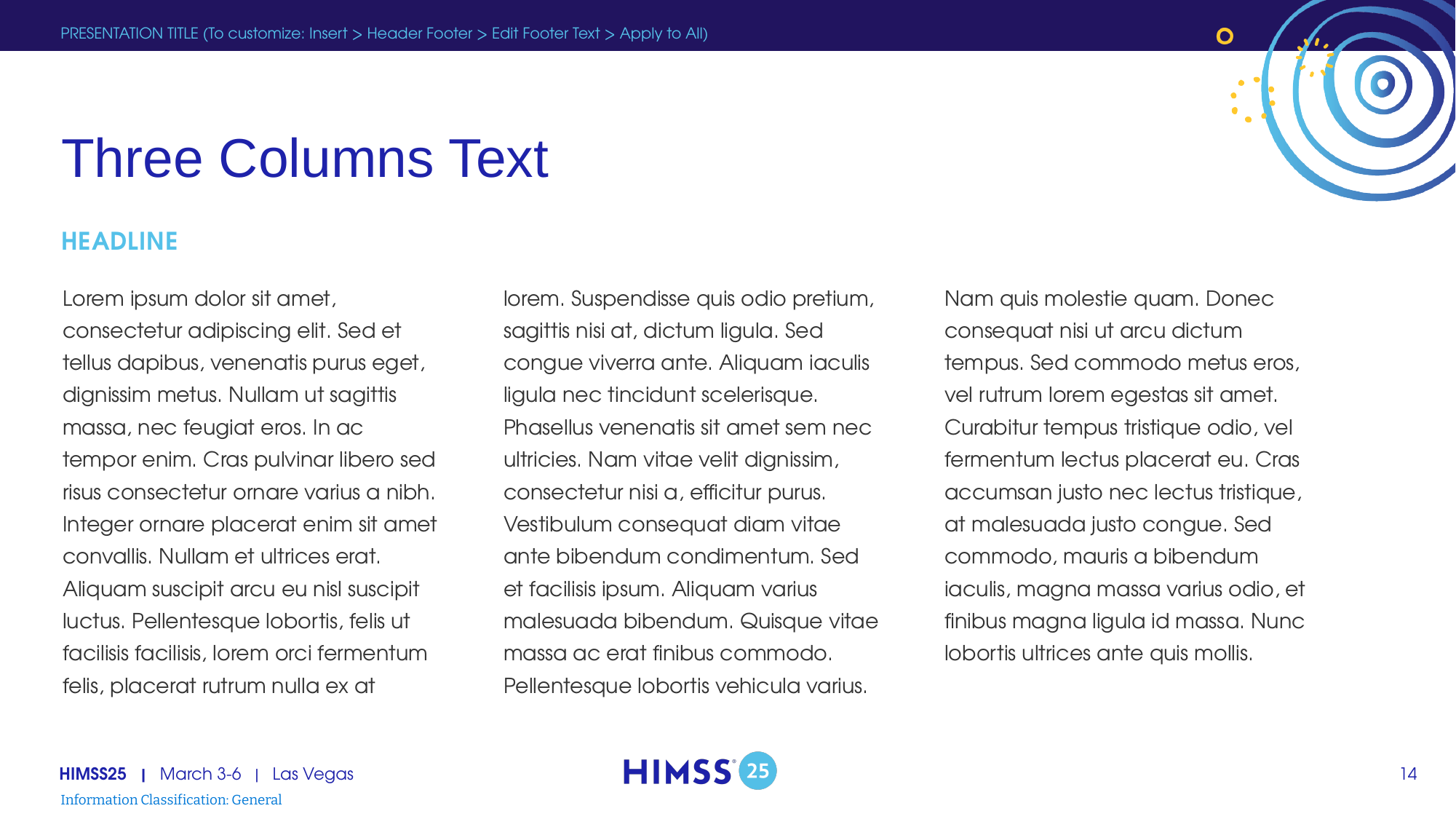

PRESENTATION TITLE (To customize: Insert > Header Footer > Edit Footer Text > Apply to All)
# Three Columns Text
HEADLINE
Lorem ipsum dolor sit amet, consectetur adipiscing elit. Sed et tellus dapibus, venenatis purus eget, dignissim metus. Nullam ut sagittis massa, nec feugiat eros. In ac tempor enim. Cras pulvinar libero sed risus consectetur ornare varius a nibh. Integer ornare placerat enim sit amet convallis. Nullam et ultrices erat. Aliquam suscipit arcu eu nisl suscipit luctus. Pellentesque lobortis, felis ut facilisis facilisis, lorem orci fermentum felis, placerat rutrum nulla ex at lorem. Suspendisse quis odio pretium, sagittis nisi at, dictum ligula. Sed congue viverra ante. Aliquam iaculis ligula nec tincidunt scelerisque. Phasellus venenatis sit amet sem nec ultricies. Nam vitae velit dignissim, consectetur nisi a, efficitur purus. Vestibulum consequat diam vitae ante bibendum condimentum. Sed et facilisis ipsum. Aliquam varius malesuada bibendum. Quisque vitae massa ac erat finibus commodo. Pellentesque lobortis vehicula varius. Nam quis molestie quam. Donec consequat nisi ut arcu dictum tempus. Sed commodo metus eros, vel rutrum lorem egestas sit amet. Curabitur tempus tristique odio, vel fermentum lectus placerat eu. Cras accumsan justo nec lectus tristique, at malesuada justo congue. Sed commodo, mauris a bibendum iaculis, magna massa varius odio, et finibus magna ligula id massa. Nunc lobortis ultrices ante quis mollis.
14